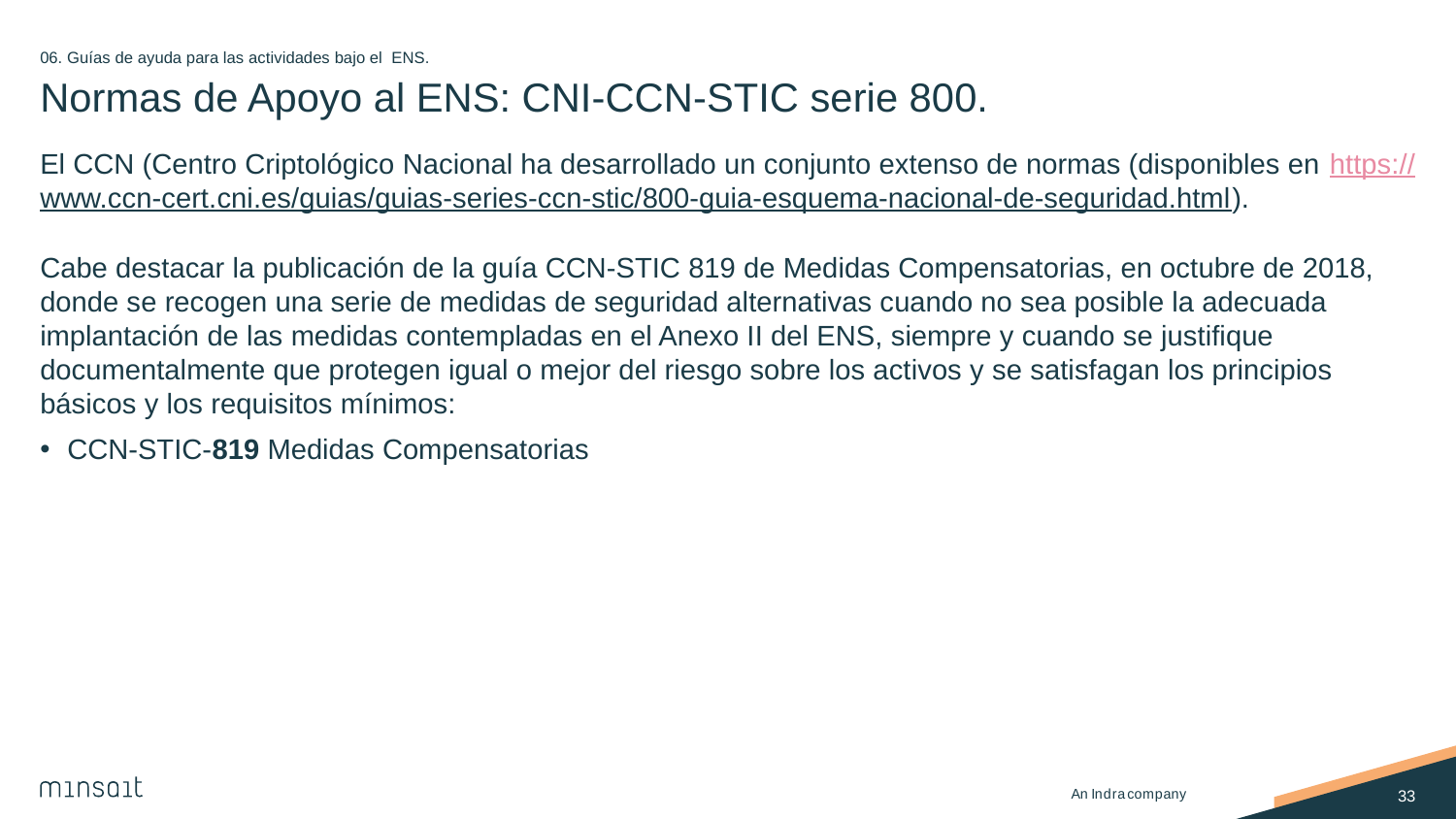

06. Guías de ayuda para las actividades bajo el  ENS.
# Normas de Apoyo al ENS: CNI-CCN-STIC serie 800.
El CCN (Centro Criptológico Nacional ha desarrollado un conjunto extenso de normas (disponibles en https://www.ccn-cert.cni.es/guias/guias-series-ccn-stic/800-guia-esquema-nacional-de-seguridad.html).

Cabe destacar la publicación de la guía CCN-STIC 819 de Medidas Compensatorias, en octubre de 2018, donde se recogen una serie de medidas de seguridad alternativas cuando no sea posible la adecuada implantación de las medidas contempladas en el Anexo II del ENS, siempre y cuando se justifique documentalmente que protegen igual o mejor del riesgo sobre los activos y se satisfagan los principios básicos y los requisitos mínimos:
CCN-STIC-819 Medidas Compensatorias